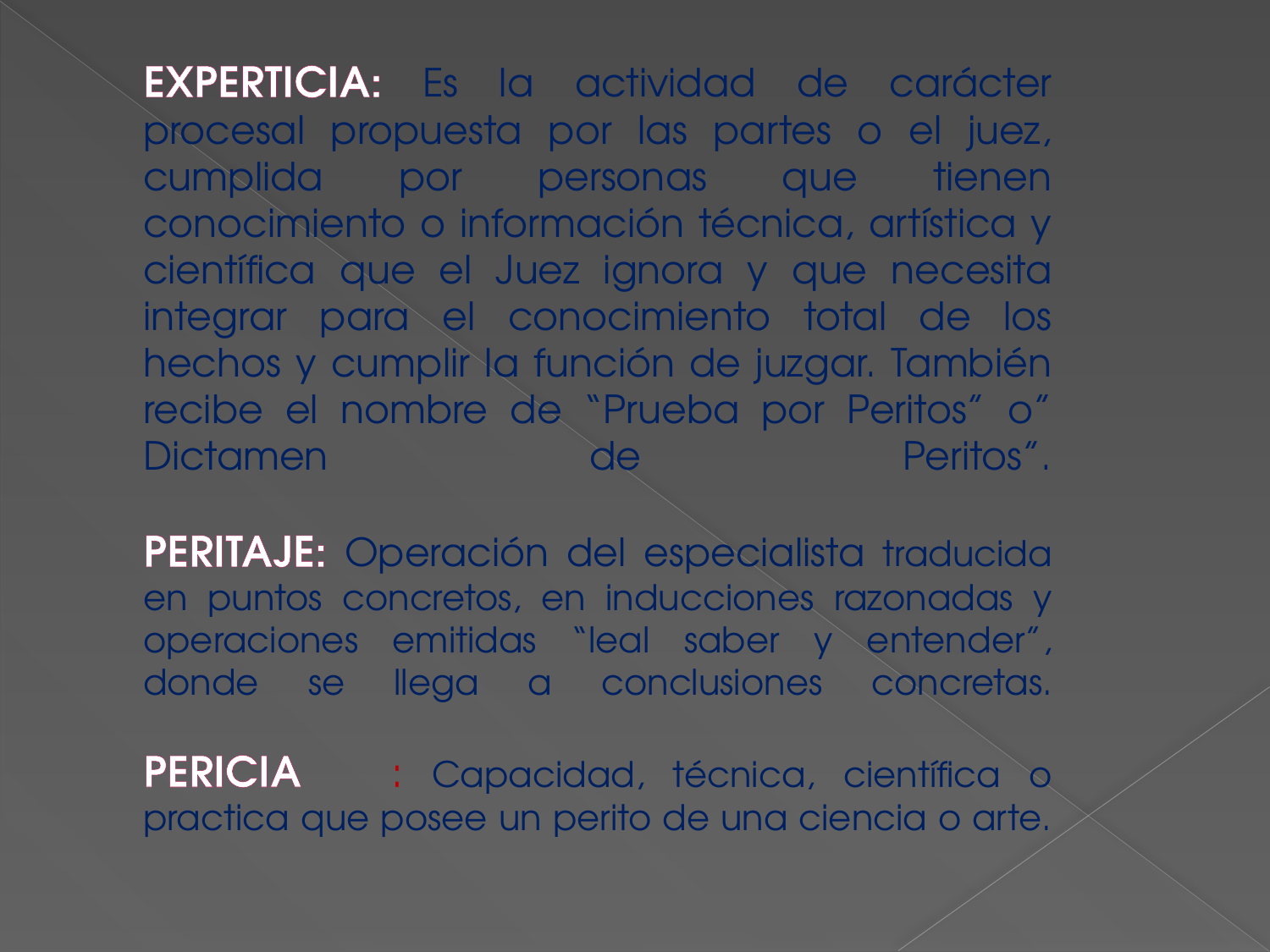

# EXPERTICIA: Es la actividad de carácter procesal propuesta por las partes o el juez, cumplida por personas que tienen conocimiento o información técnica, artística y científica que el Juez ignora y que necesita integrar para el conocimiento total de los hechos y cumplir la función de juzgar. También recibe el nombre de “Prueba por Peritos” o” Dictamen de Peritos”. PERITAJE: Operación del especialista traducida en puntos concretos, en inducciones razonadas y operaciones emitidas “leal saber y entender”, donde se llega a conclusiones concretas. PERICIA   : Capacidad, técnica, científica o practica que posee un perito de una ciencia o arte.